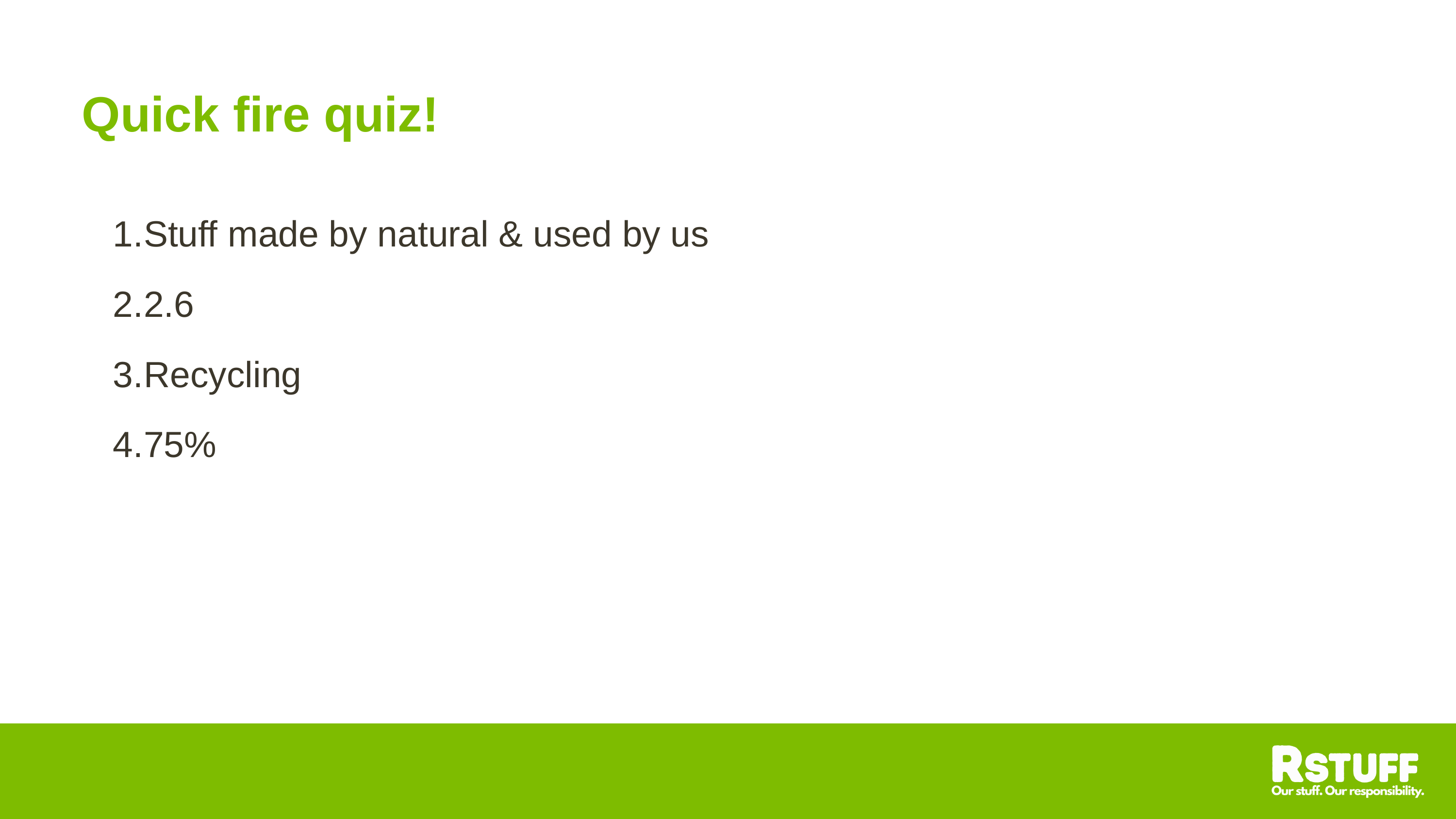

Quick fire quiz!

Stuff made by natural & used by us
2.6
Recycling
75%